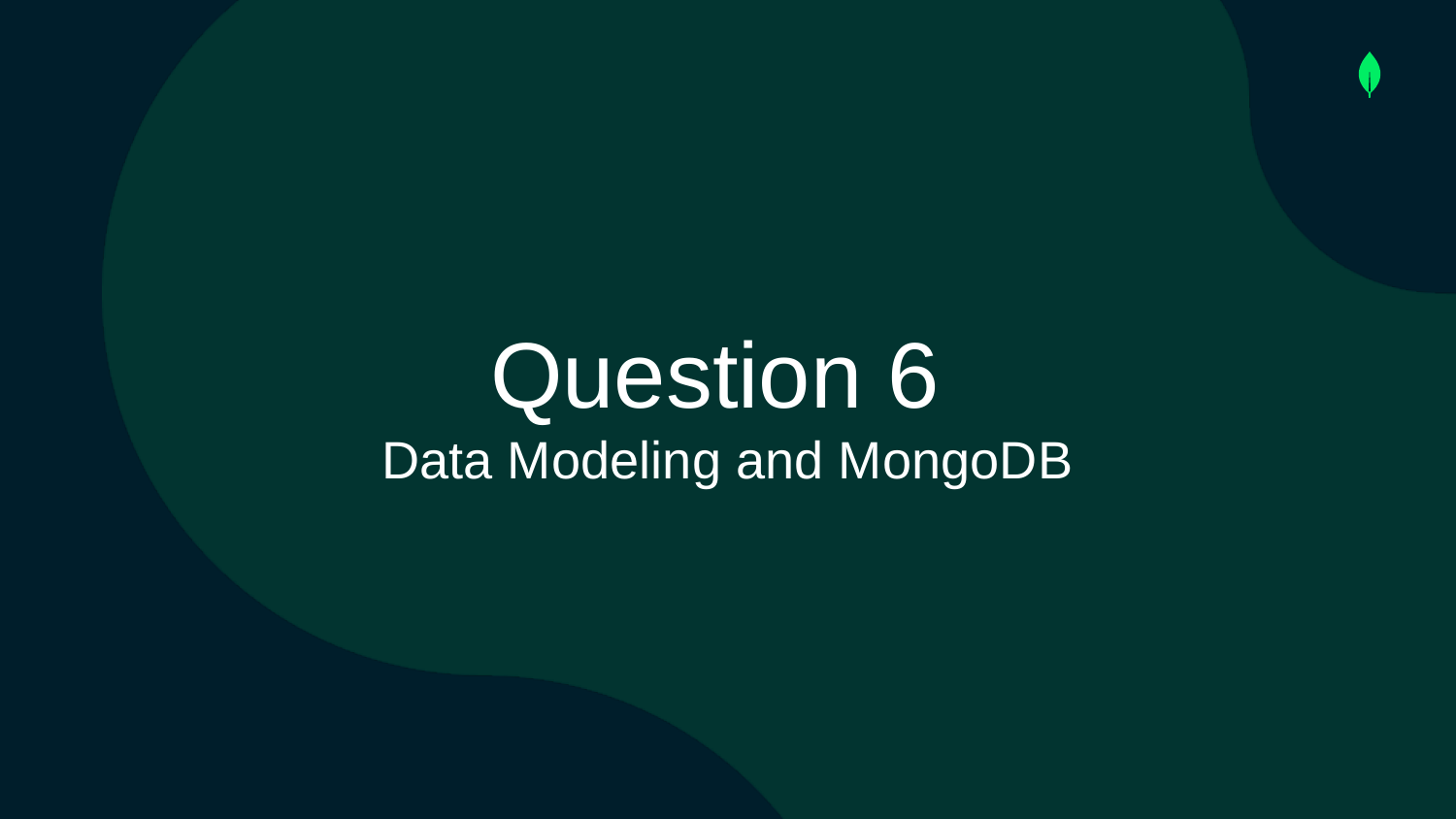

# Question 6
Data Modeling and MongoDB